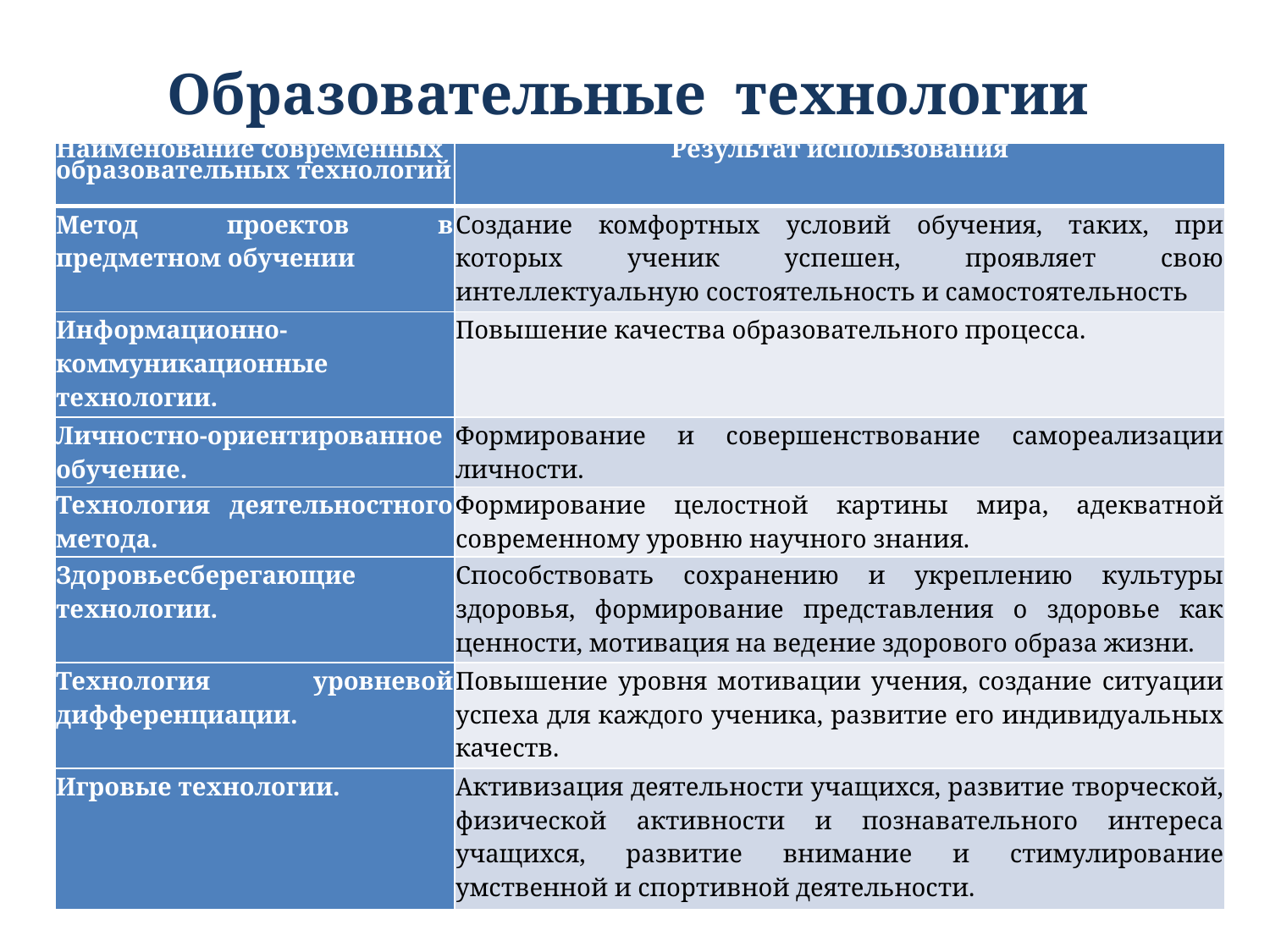

# Образовательные  технологии
| Наименование современных образовательных технологий | Результат использования |
| --- | --- |
| Метод проектов в предметном обучении | Создание комфортных условий обучения, таких, при которых ученик успешен, проявляет свою интеллектуальную состоятельность и самостоятельность |
| Информационно-коммуникационные технологии. | Повышение качества образовательного процесса. |
| Личностно-ориентированное обучение. | Формирование и совершенствование самореализации личности. |
| Технология деятельностного метода. | Формирование целостной картины мира, адекватной современному уровню научного знания. |
| Здоровьесберегающие технологии. | Способствовать сохранению и укреплению культуры здоровья, формирование представления о здоровье как ценности, мотивация на ведение здорового образа жизни. |
| Технология уровневой дифференциации. | Повышение уровня мотивации учения, создание ситуации успеха для каждого ученика, развитие его индивидуальных качеств. |
| Игровые технологии. | Активизация деятельности учащихся, развитие творческой, физической активности и познавательного интереса учащихся, развитие внимание и стимулирование умственной и спортивной деятельности. |